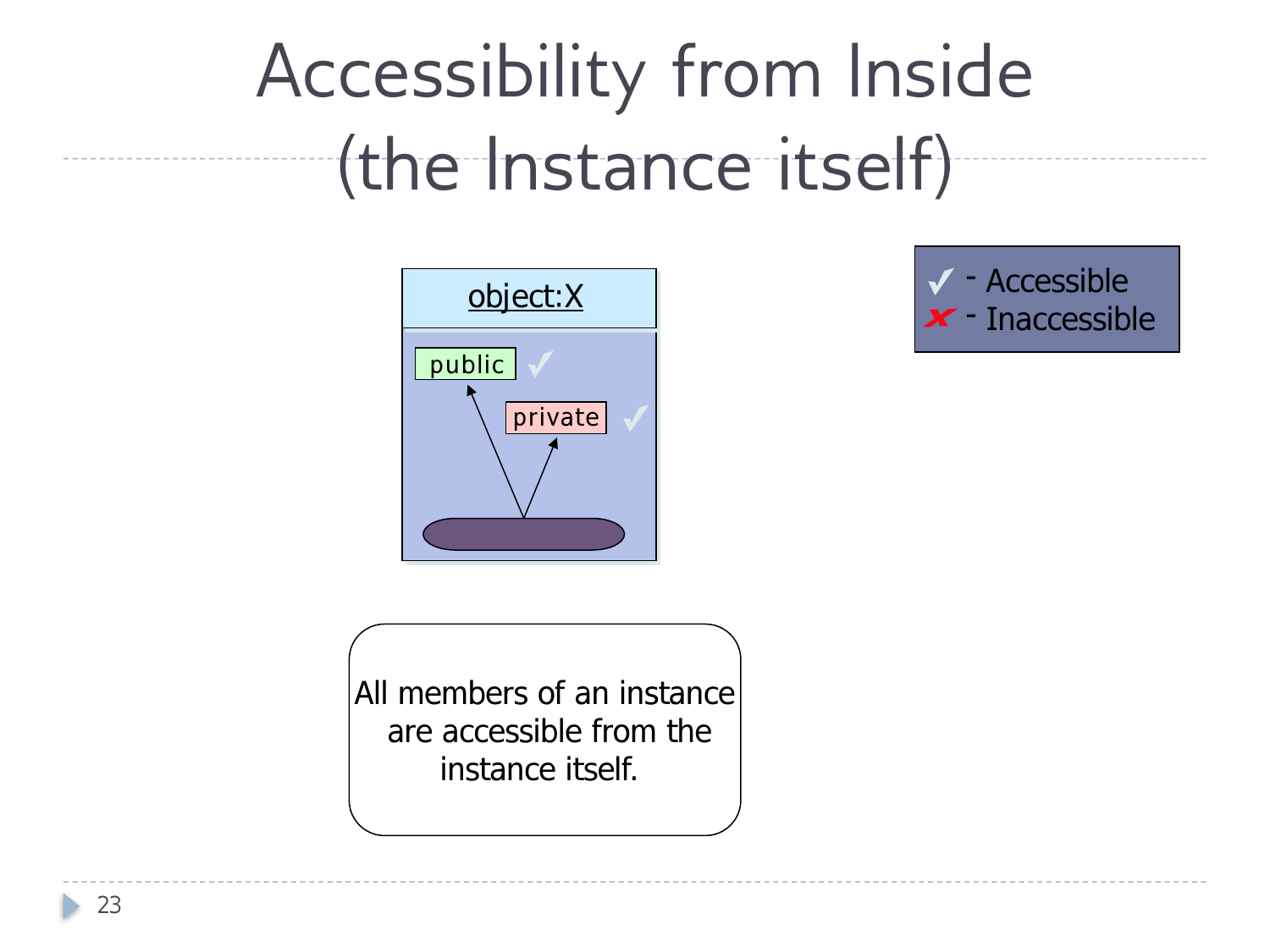

Accessibility from Inside
(the Instance itself)

 Accessible
 Inaccessible

object:X

public

private

All members of an instance
 are accessible from the
instance itself.
23